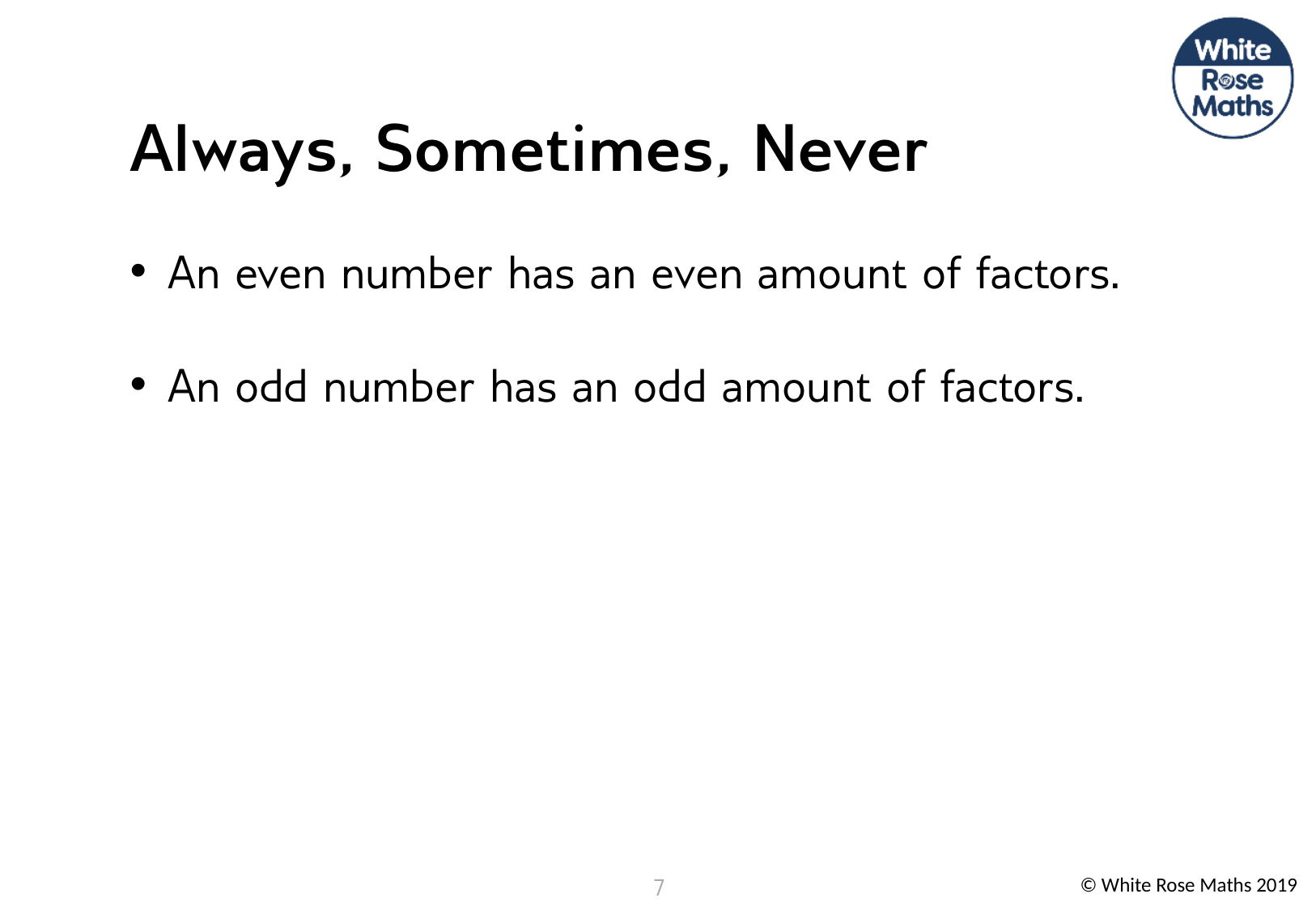

Always, Sometimes, Never

An even number has an even amount of factors.

An odd number has an odd amount of factors.
7